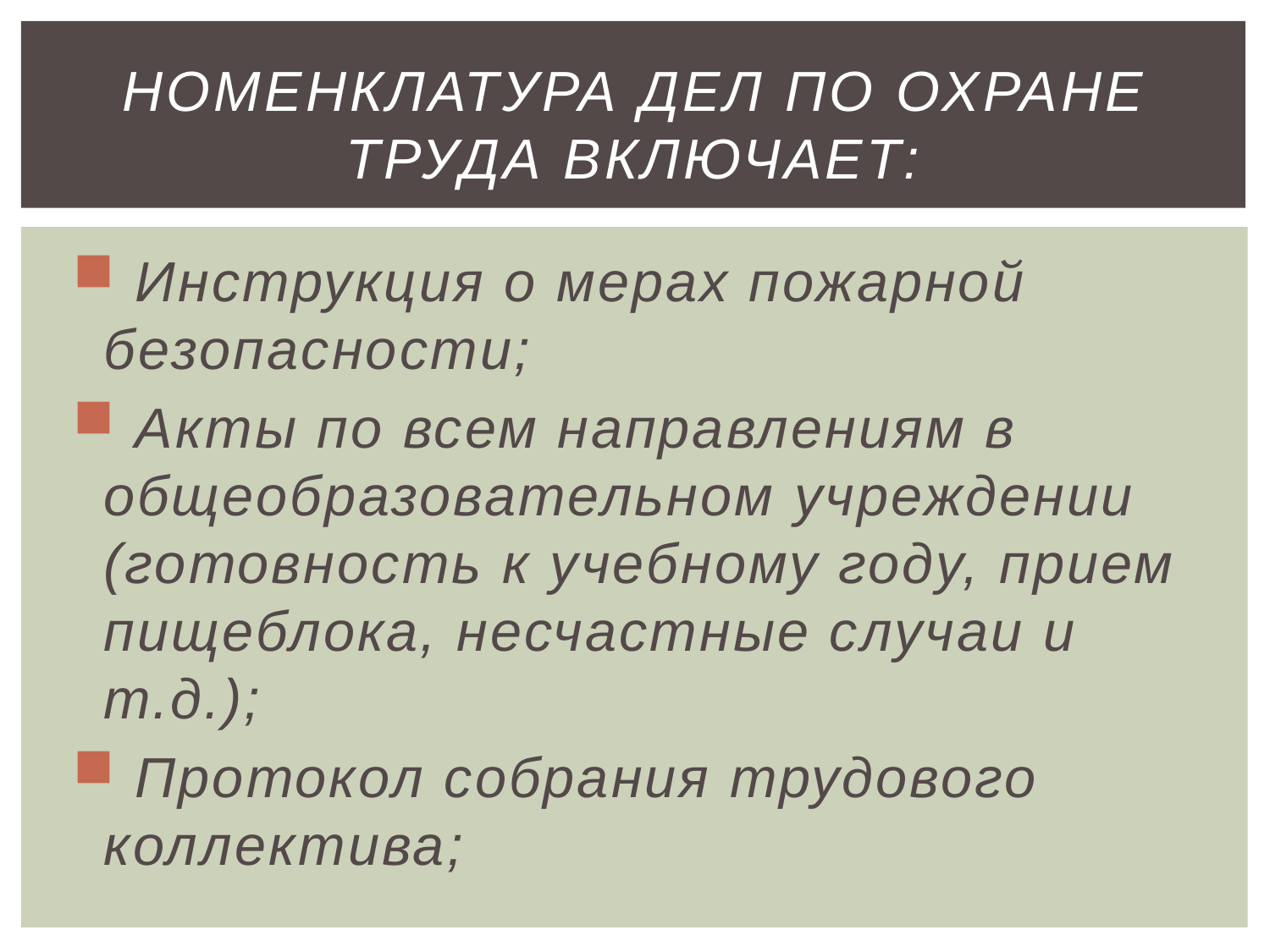

# Номенклатура дел по охране труда включает:
 Инструкция о мерах пожарной безопасности;
 Акты по всем направлениям в общеобразовательном учреждении (готовность к учебному году, прием пищеблока, несчастные случаи и т.д.);
 Протокол собрания трудового коллектива;